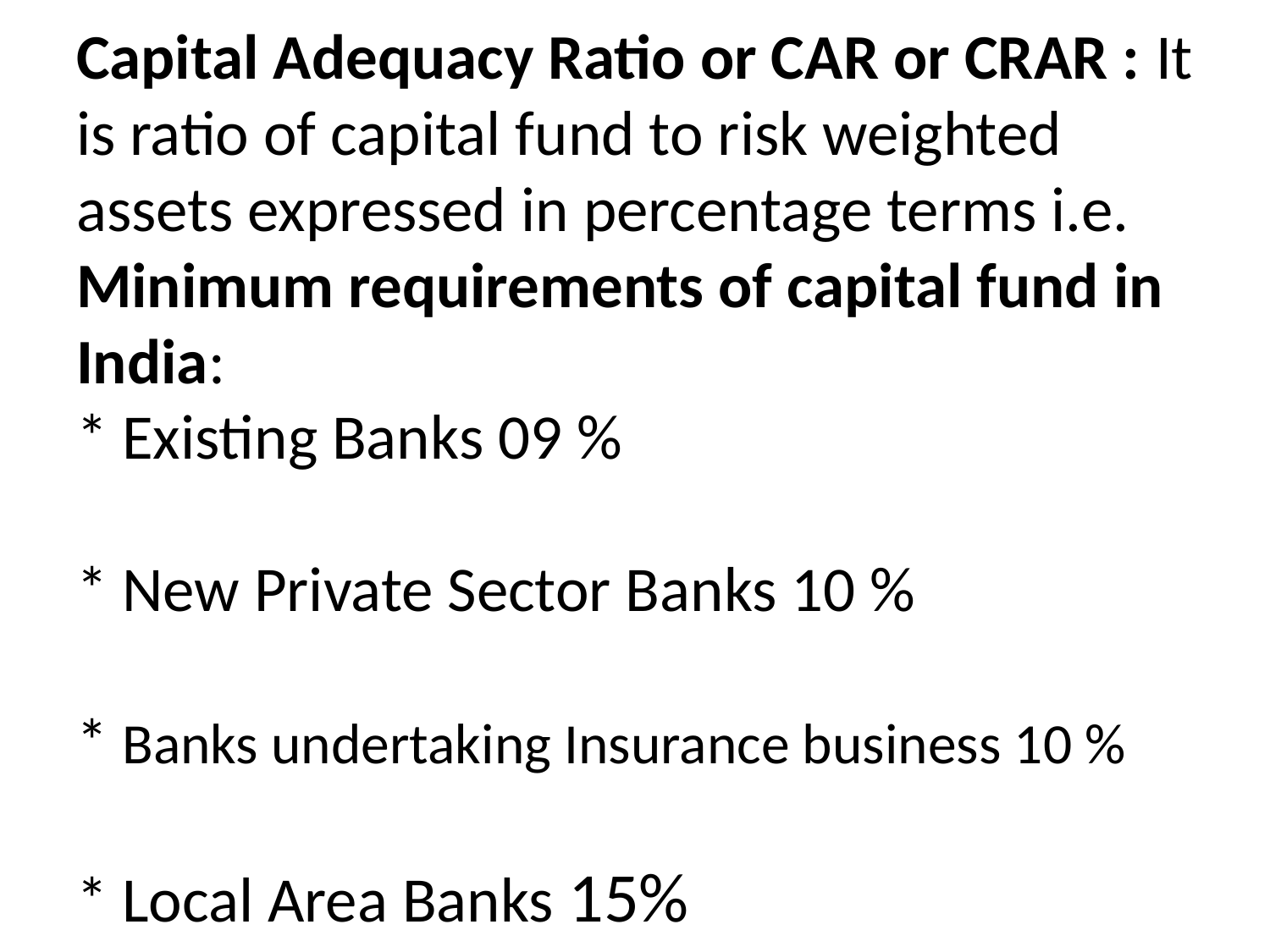

# Capital Adequacy Ratio or CAR or CRAR : It is ratio of capital fund to risk weighted assets expressed in percentage terms i.e. Minimum requirements of capital fund in India: * Existing Banks 09 % * New Private Sector Banks 10 % * Banks undertaking Insurance business 10 % * Local Area Banks 15%